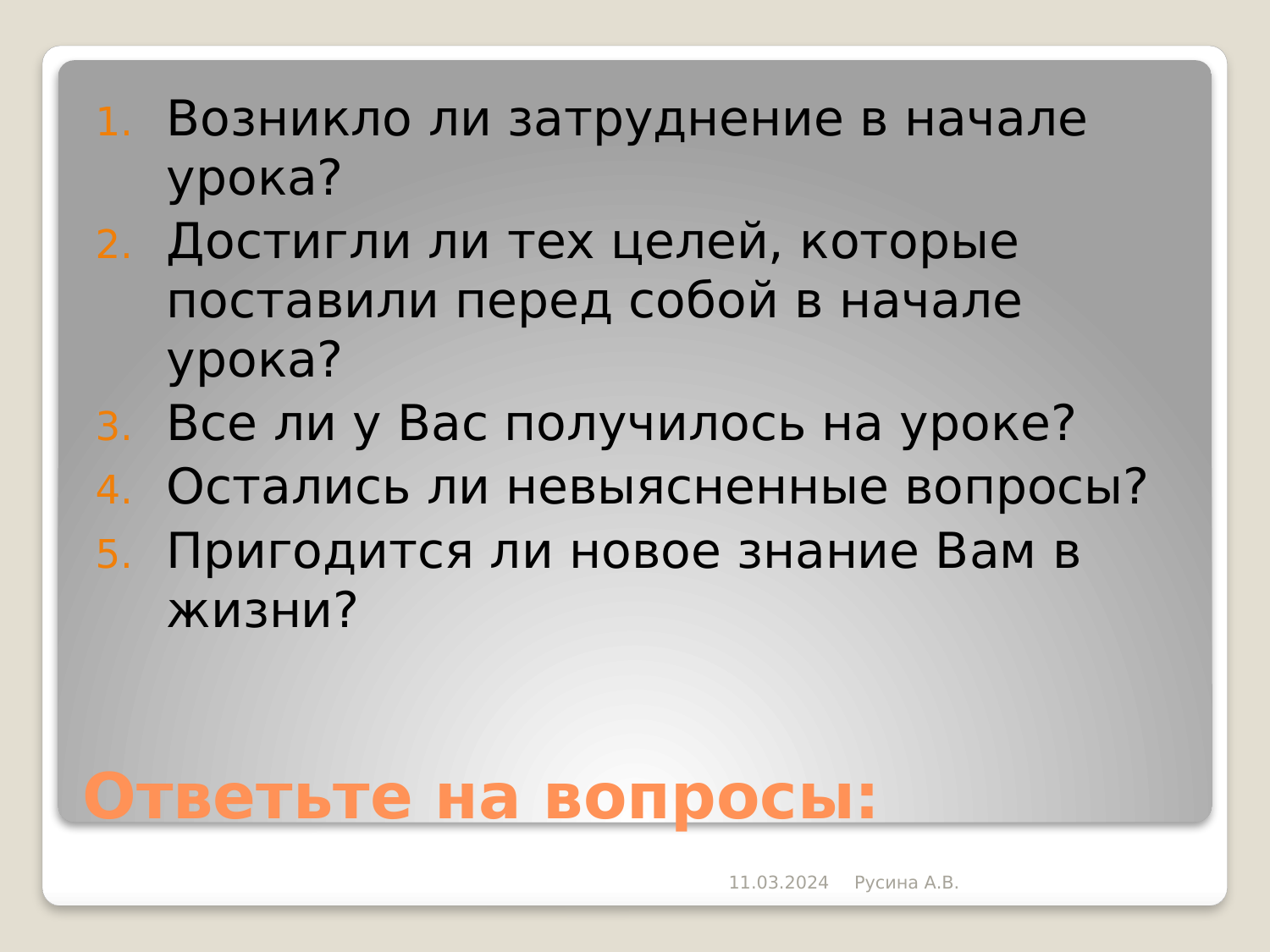

Возникло ли затруднение в начале урока?
Достигли ли тех целей, которые поставили перед собой в начале урока?
Все ли у Вас получилось на уроке?
Остались ли невыясненные вопросы?
Пригодится ли новое знание Вам в жизни?
# Ответьте на вопросы:
11.03.2024
Русина А.В.